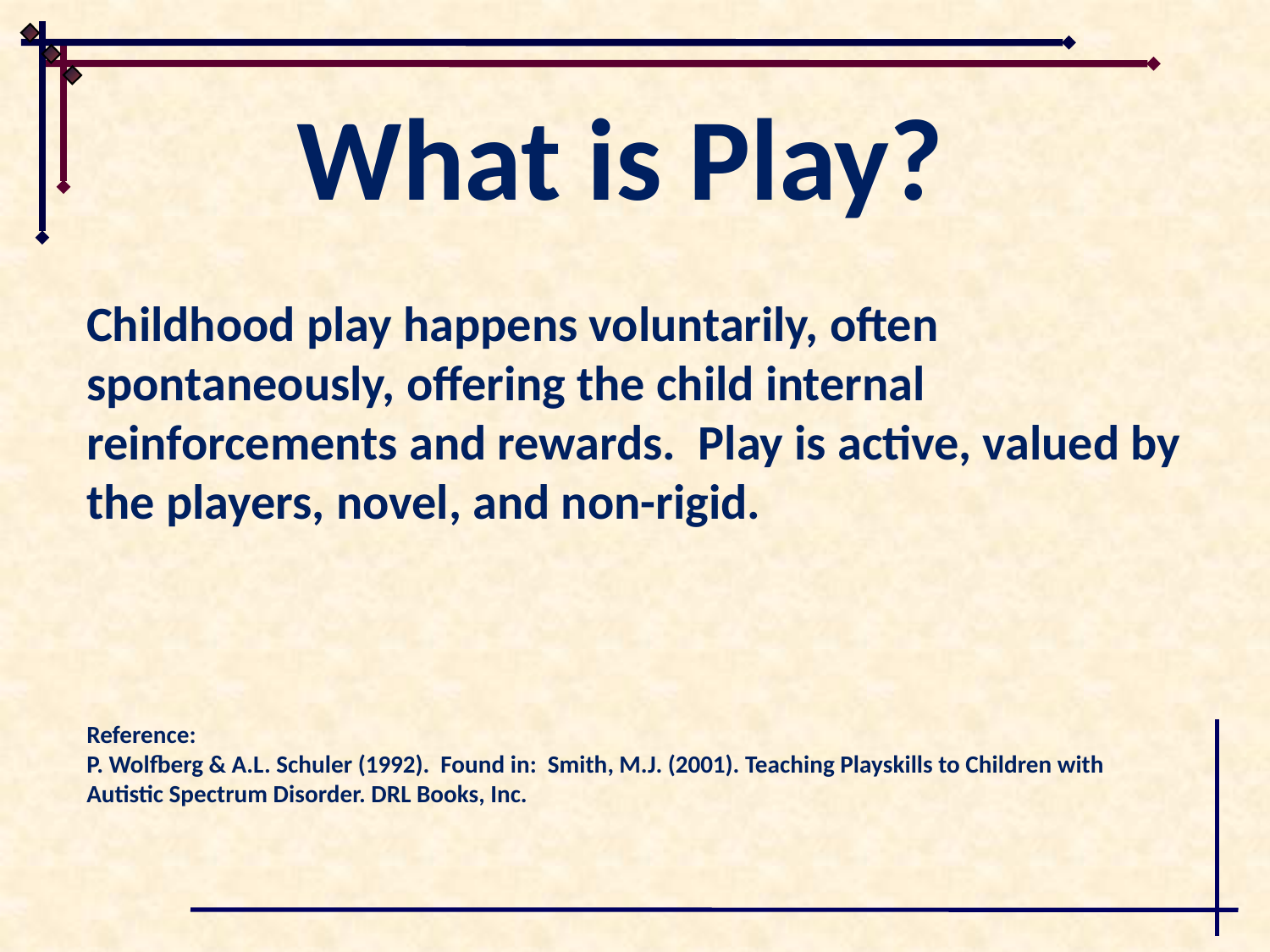

# What is Play?
Childhood play happens voluntarily, often spontaneously, offering the child internal reinforcements and rewards.  Play is active, valued by the players, novel, and non-rigid.

Reference:
P. Wolfberg & A.L. Schuler (1992).  Found in:  Smith, M.J. (2001). Teaching Playskills to Children with Autistic Spectrum Disorder. DRL Books, Inc.